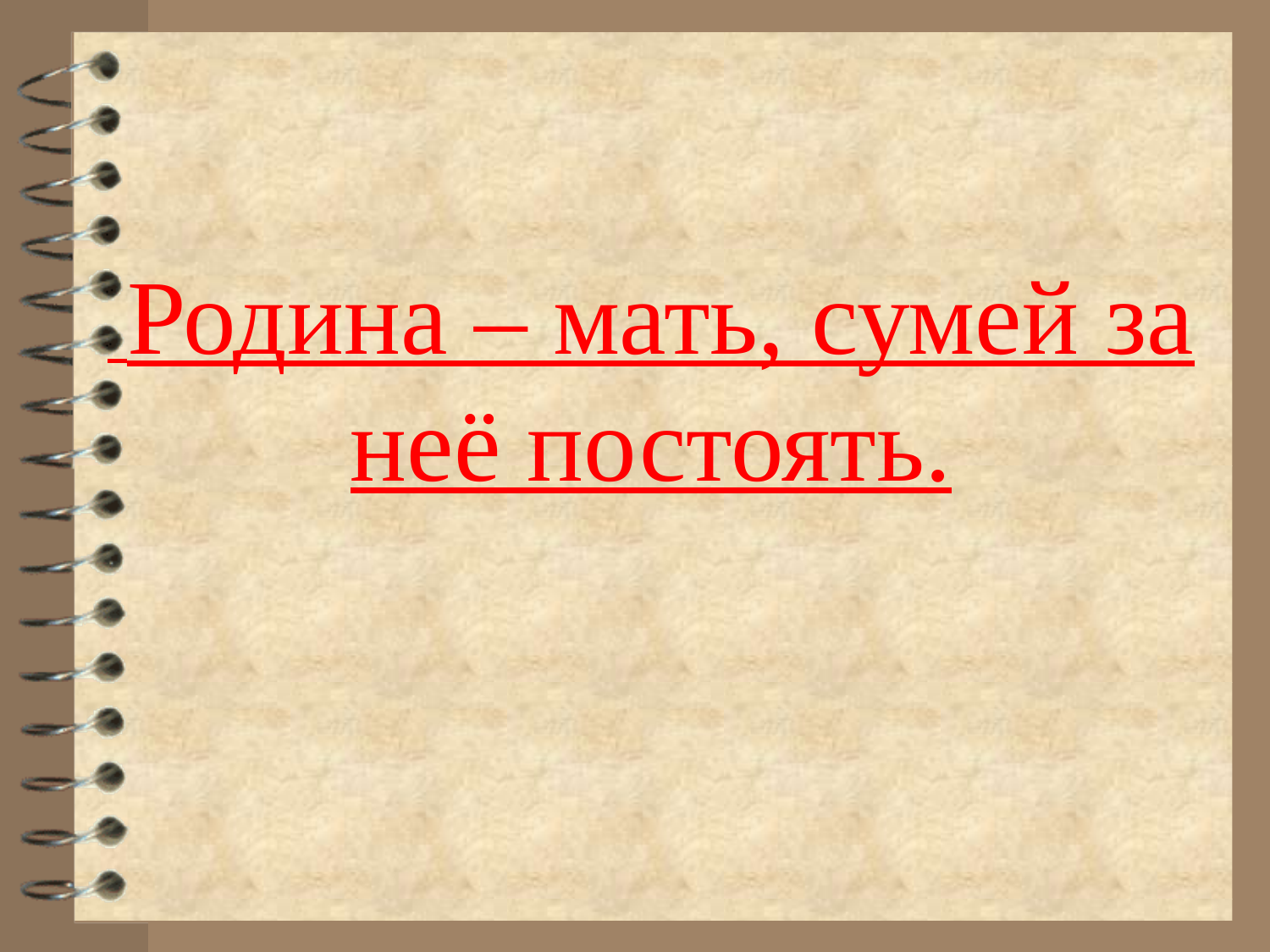

# Родина – мать, сумей за неё постоять.